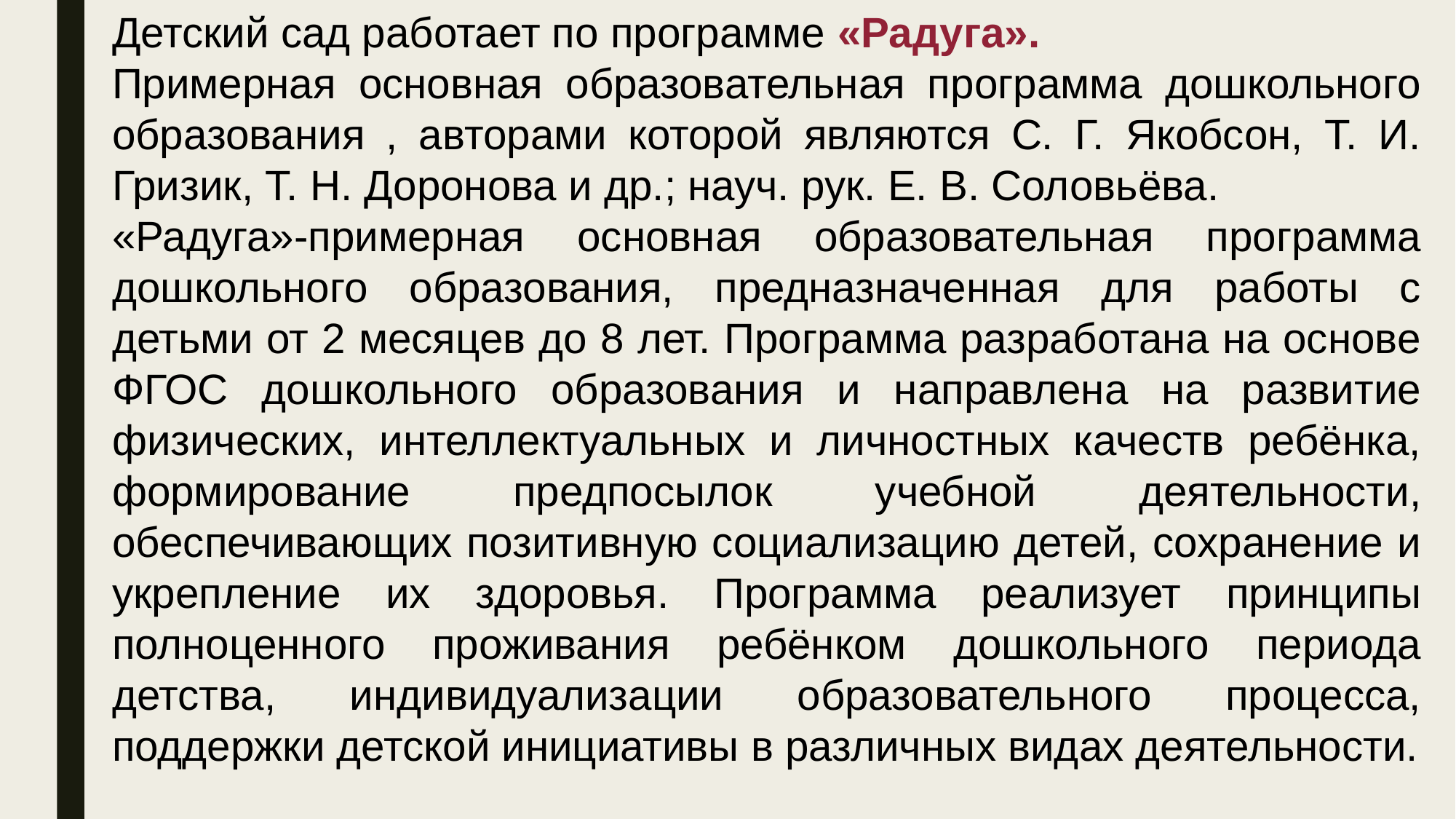

Детский сад работает по программе «Радуга».
Примерная основная образовательная программа дошкольного образования , авторами которой являются C. Г. Якобсон, Т. И. Гризик, Т. Н. Доронова и др.; науч. рук. Е. В. Соловьёва.
«Радуга»-примерная основная образовательная программа дошкольного образования, предназначенная для работы с детьми от 2 месяцев до 8 лет. Программа разработана на основе ФГОС дошкольного образования и направлена на развитие физических, интеллектуальных и личностных качеств ребёнка, формирование предпосылок учебной деятельности, обеспечивающих позитивную социализацию детей, сохранение и укрепление их здоровья. Программа реализует принципы полноценного проживания ребёнком дошкольного периода детства, индивидуализации образовательного процесса, поддержки детской инициативы в различных видах деятельности.